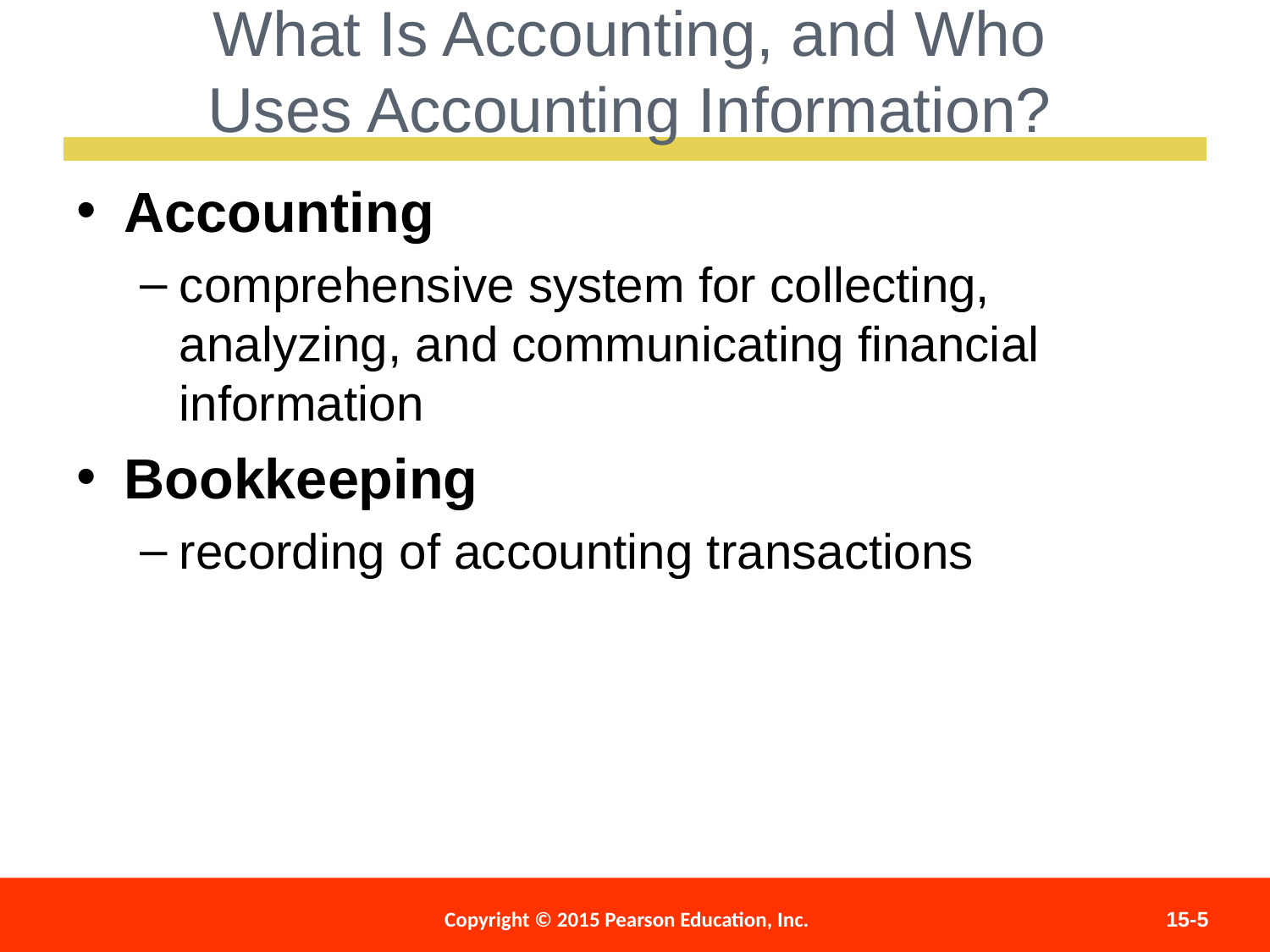

What Is Accounting, and Who
Uses Accounting Information?
Accounting
comprehensive system for collecting, analyzing, and communicating financial information
Bookkeeping
recording of accounting transactions